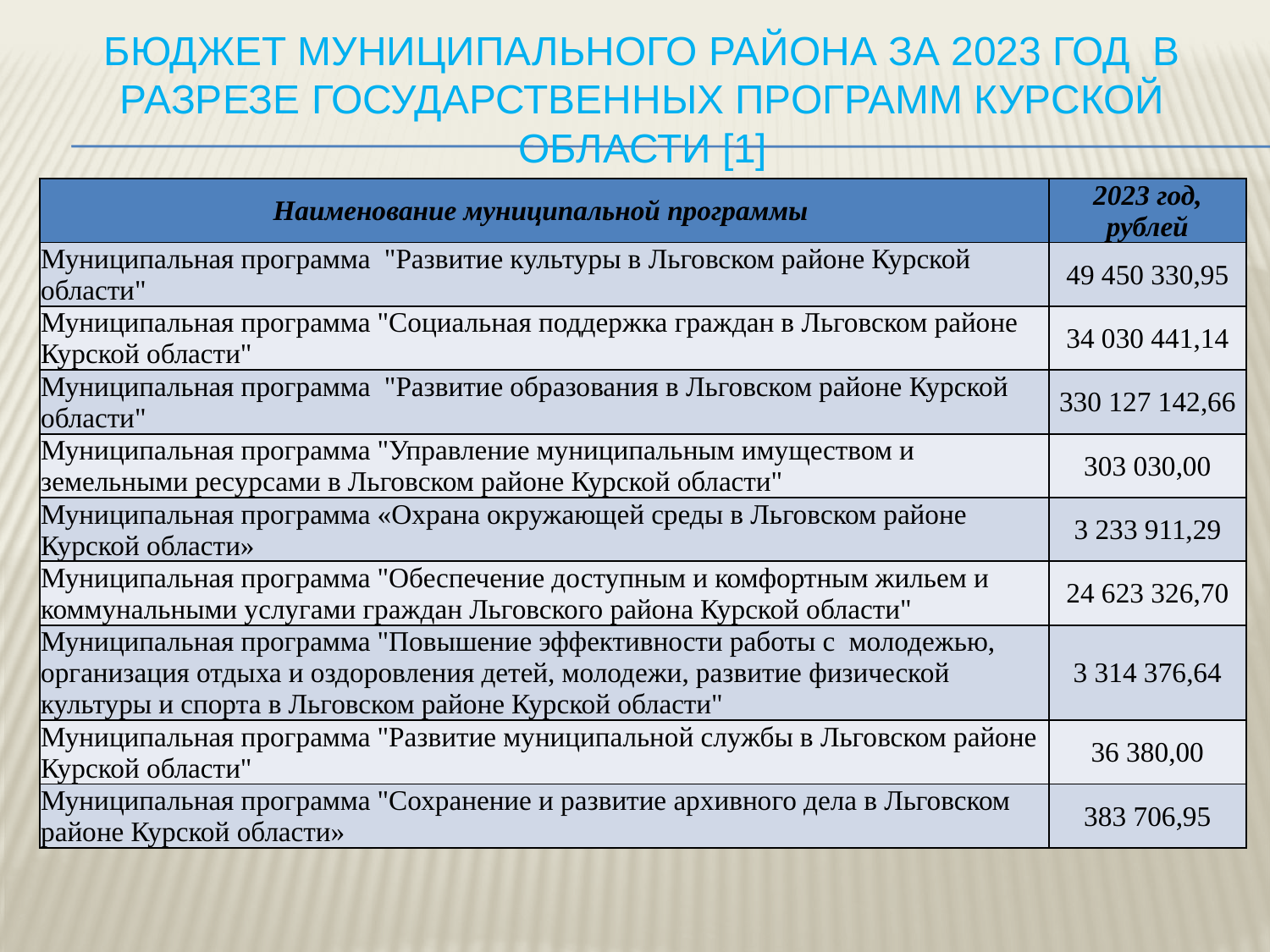

# Бюджет муниципального района за 2023 год  в разрезе государственных программ Курской области [1]
| Наименование муниципальной программы | 2023 год, рублей |
| --- | --- |
| Муниципальная программа "Развитие культуры в Льговском районе Курской области" | 49 450 330,95 |
| Муниципальная программа "Социальная поддержка граждан в Льговском районе Курской области" | 34 030 441,14 |
| Муниципальная программа "Развитие образования в Льговском районе Курской области" | 330 127 142,66 |
| Муниципальная программа "Управление муниципальным имуществом и земельными ресурсами в Льговском районе Курской области" | 303 030,00 |
| Муниципальная программа «Охрана окружающей среды в Льговском районе Курской области» | 3 233 911,29 |
| Муниципальная программа "Обеспечение доступным и комфортным жильем и коммунальными услугами граждан Льговского района Курской области" | 24 623 326,70 |
| Муниципальная программа "Повышение эффективности работы с молодежью, организация отдыха и оздоровления детей, молодежи, развитие физической культуры и спорта в Льговском районе Курской области" | 3 314 376,64 |
| Муниципальная программа "Развитие муниципальной службы в Льговском районе Курской области" | 36 380,00 |
| Муниципальная программа "Сохранение и развитие архивного дела в Льговском районе Курской области» | 383 706,95 |